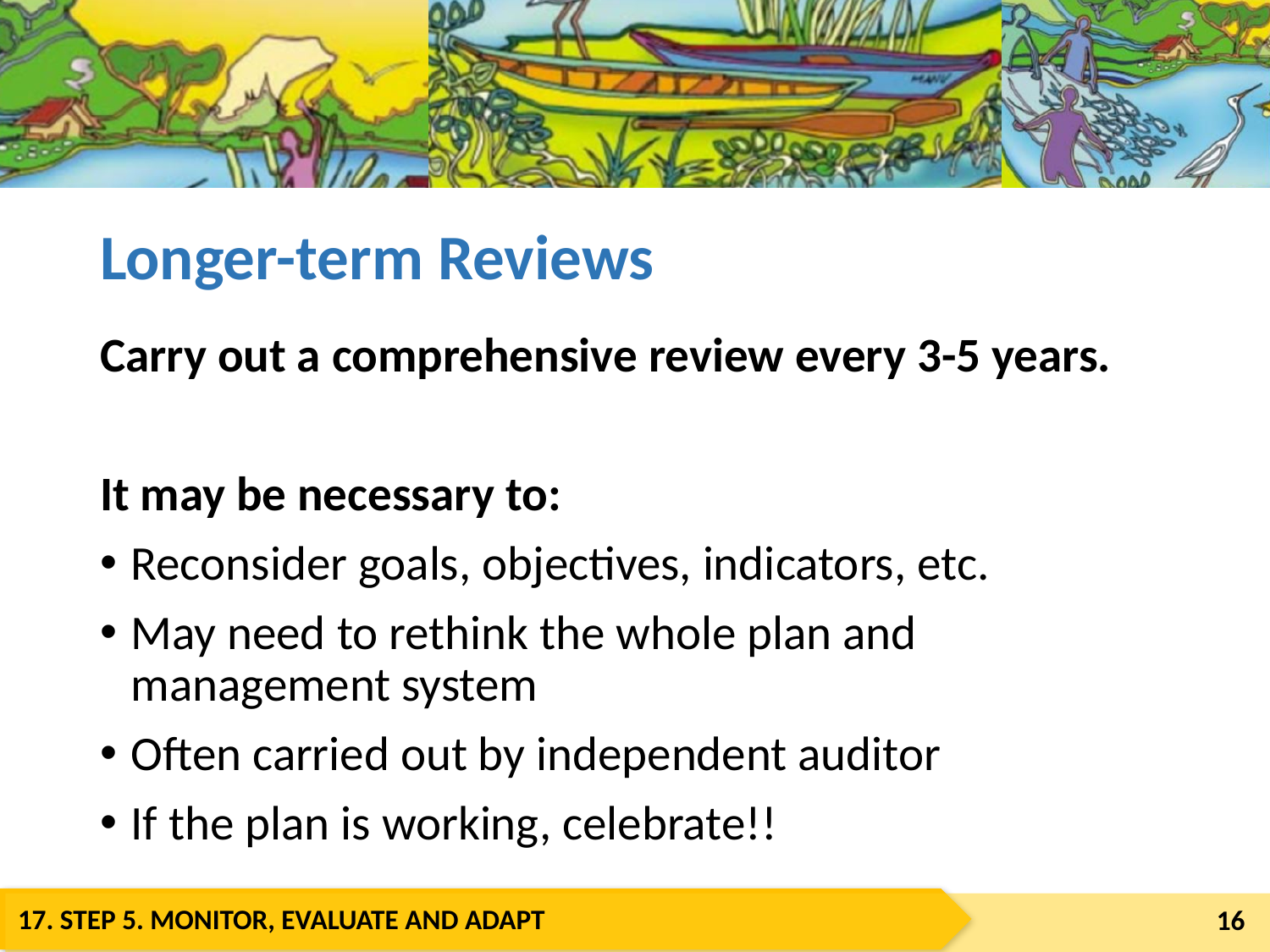

# Longer-term Reviews
Carry out a comprehensive review every 3-5 years.

It may be necessary to:
Reconsider goals, objectives, indicators, etc.
May need to rethink the whole plan and management system
Often carried out by independent auditor
If the plan is working, celebrate!!

16